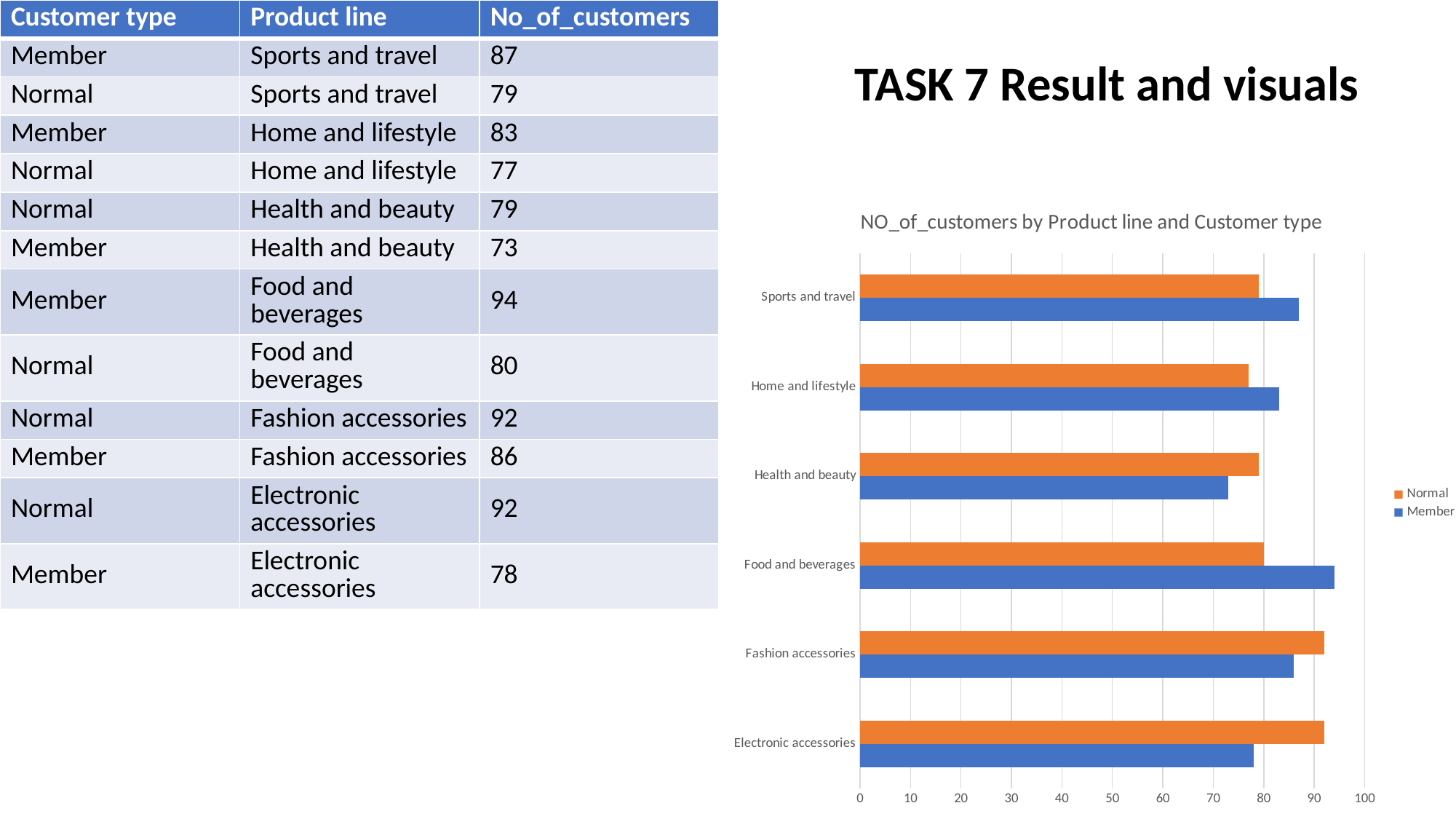

| Customer type | Product line | No\_of\_customers |
| --- | --- | --- |
| Member | Sports and travel | 87 |
| Normal | Sports and travel | 79 |
| Member | Home and lifestyle | 83 |
| Normal | Home and lifestyle | 77 |
| Normal | Health and beauty | 79 |
| Member | Health and beauty | 73 |
| Member | Food and beverages | 94 |
| Normal | Food and beverages | 80 |
| Normal | Fashion accessories | 92 |
| Member | Fashion accessories | 86 |
| Normal | Electronic accessories | 92 |
| Member | Electronic accessories | 78 |
TASK 7 Result and visuals

### Chart: NO_of_customers by Product line and Customer type

| Category |  |  |
|---|---|---|
| Electronic accessories | 78.0 | 92.0 |
| Fashion accessories | 86.0 | 92.0 |
| Food and beverages | 94.0 | 80.0 |
| Health and beauty | 73.0 | 79.0 |
| Home and lifestyle | 83.0 | 77.0 |
| Sports and travel | 87.0 | 79.0 |